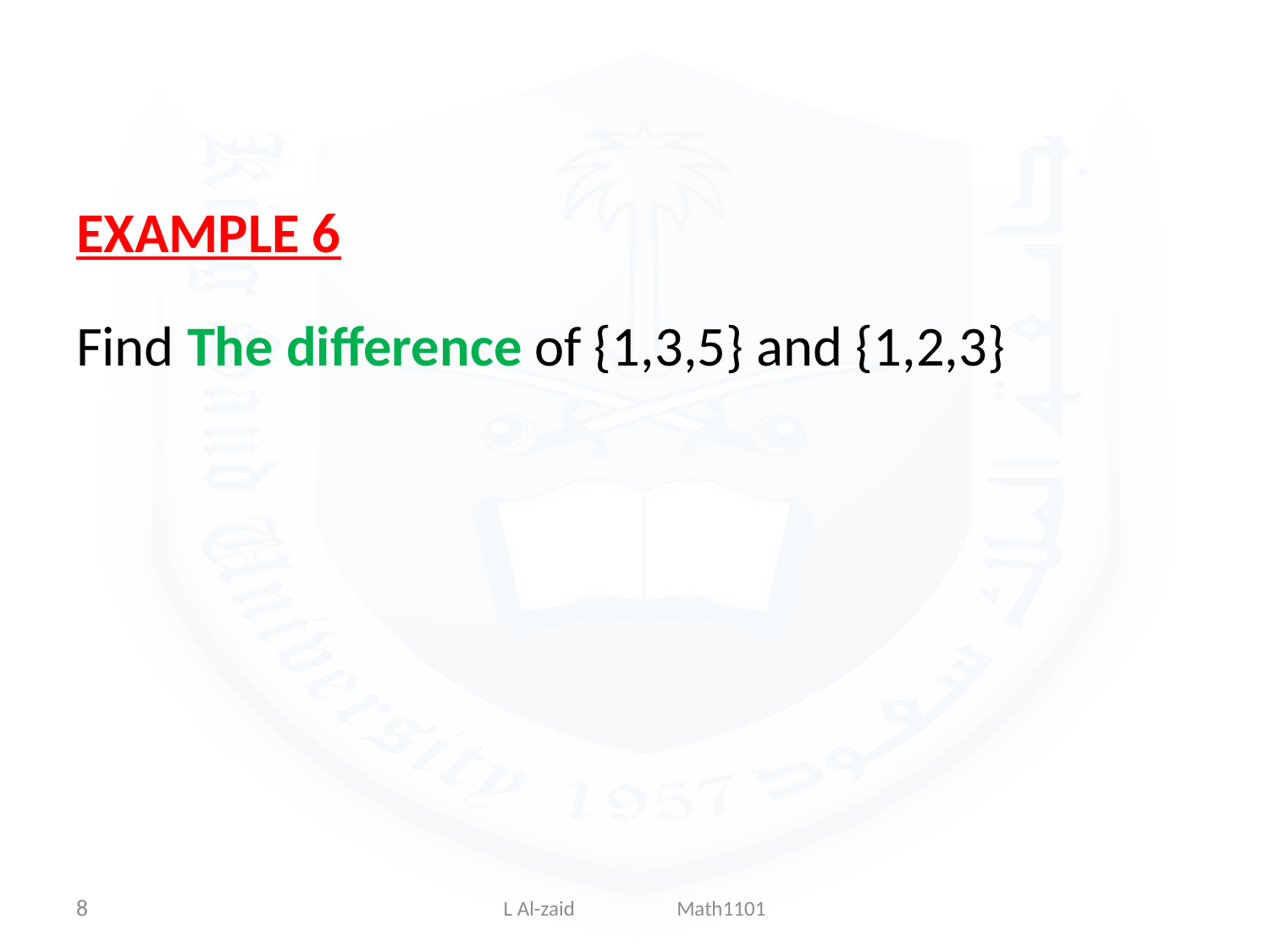

EXAMPLE 6
Find The difference of {1,3,5} and {1,2,3}
8
L Al-zaid                     Math1101